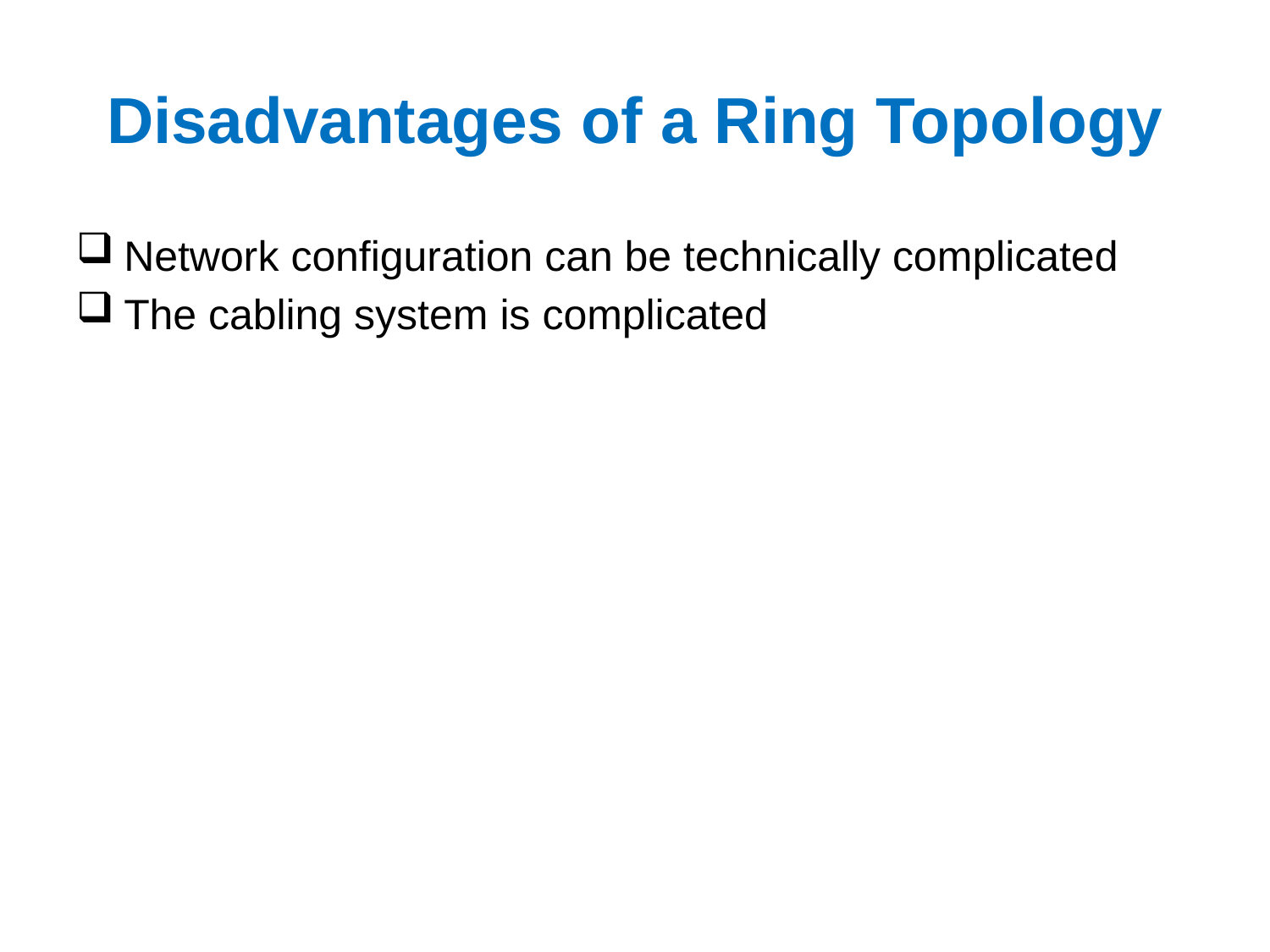

# Disadvantages of a Ring Topology
Network configuration can be technically complicated
The cabling system is complicated